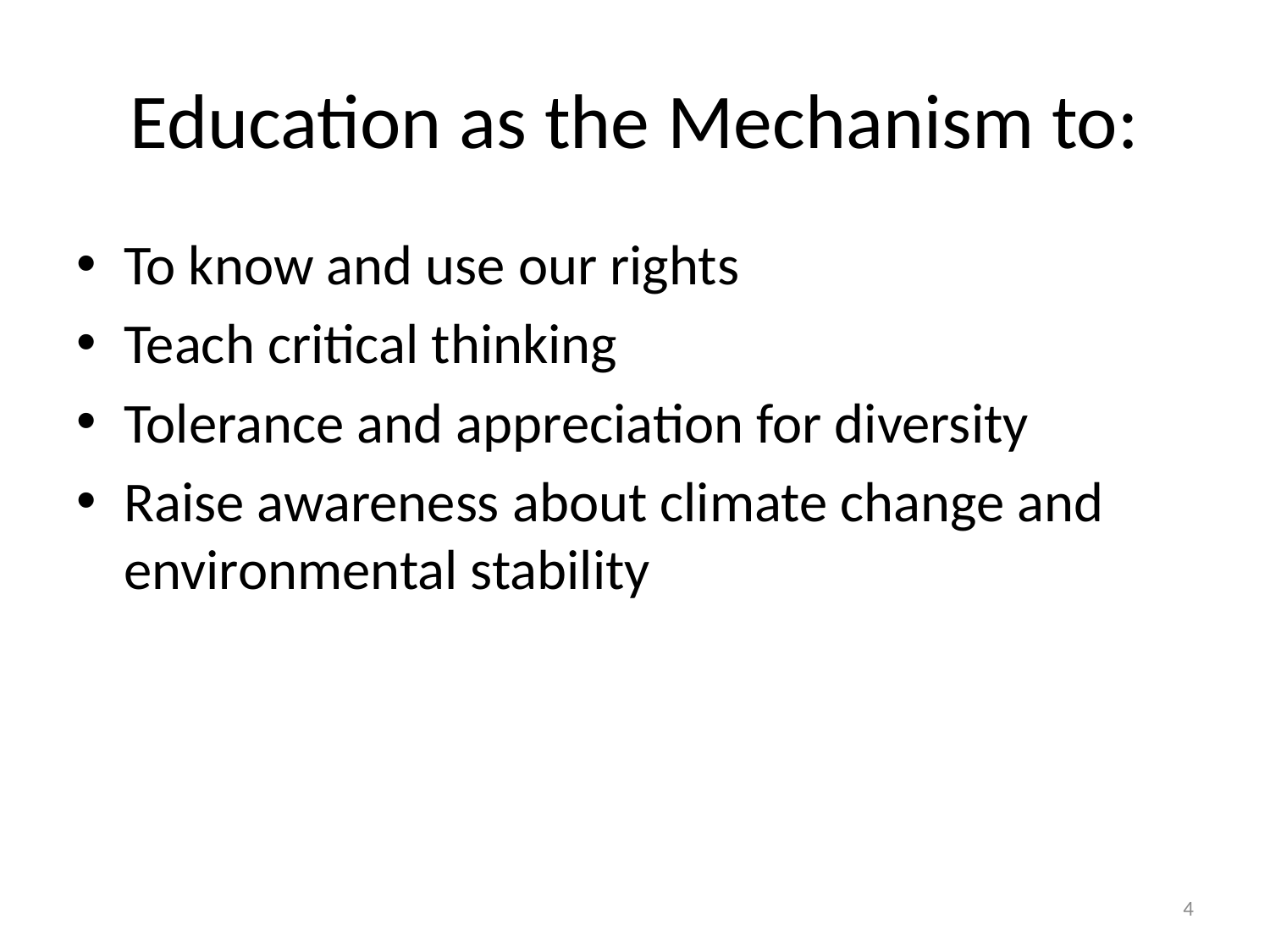

# Education as the Mechanism to:
To know and use our rights
Teach critical thinking
Tolerance and appreciation for diversity
Raise awareness about climate change and environmental stability
4